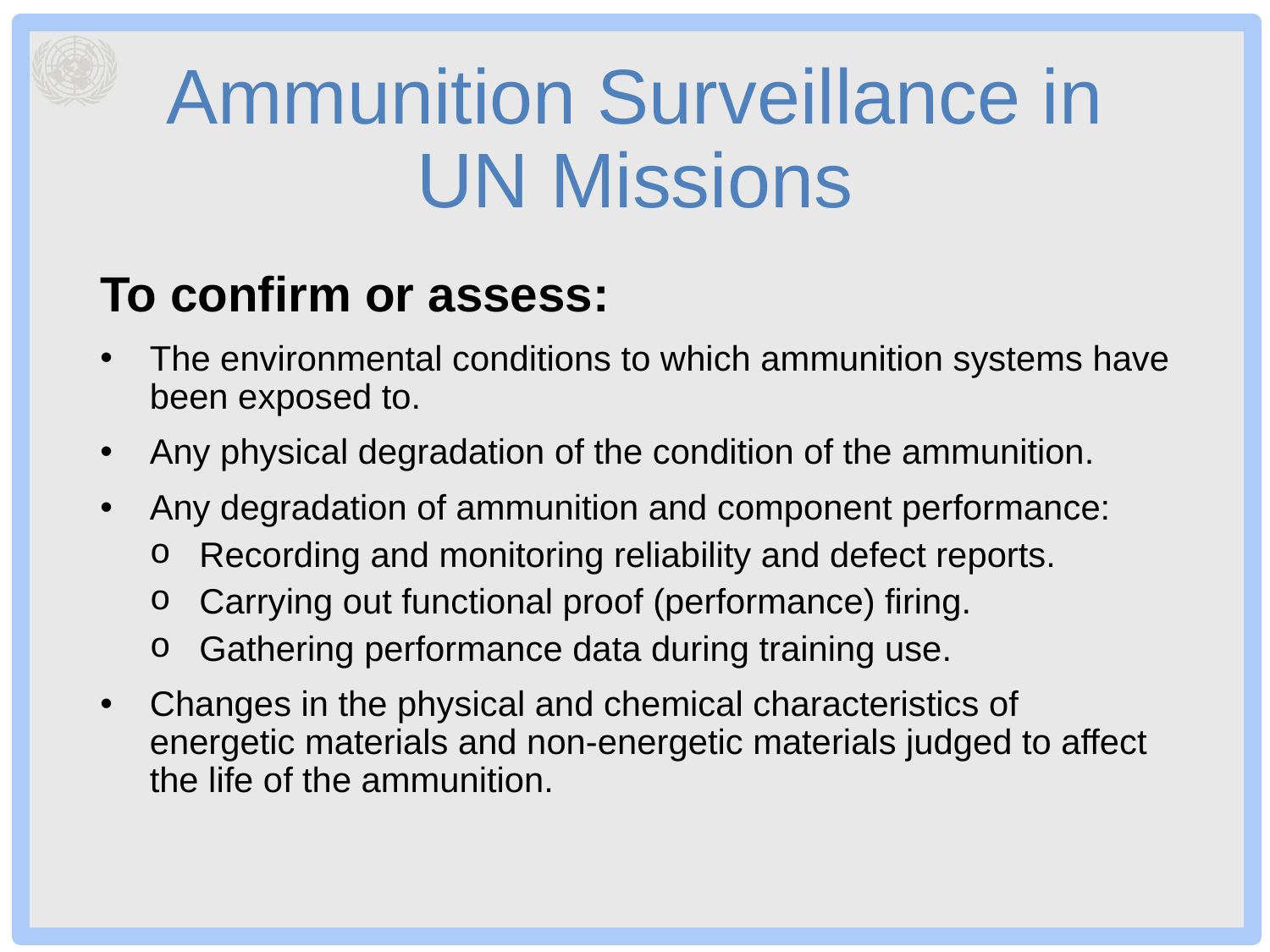

# Ammunition Surveillance in UN Missions
To confirm or assess:
The environmental conditions to which ammunition systems have been exposed to.
Any physical degradation of the condition of the ammunition.
Any degradation of ammunition and component performance:
Recording and monitoring reliability and defect reports.
Carrying out functional proof (performance) firing.
Gathering performance data during training use.
Changes in the physical and chemical characteristics of energetic materials and non-energetic materials judged to affect the life of the ammunition.